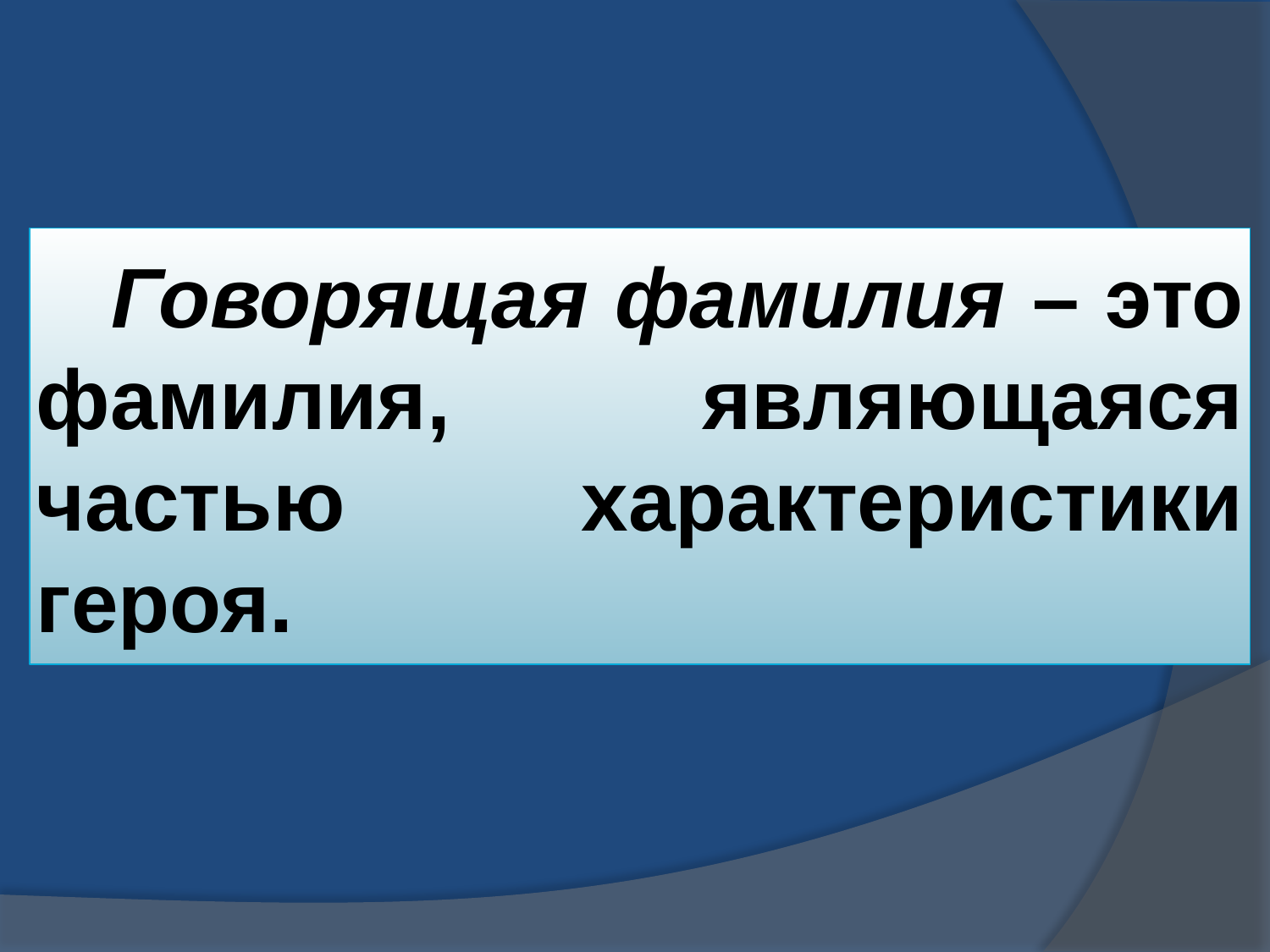

# Говорящая фамилия – это фамилия, являющаяся частью характеристики героя.